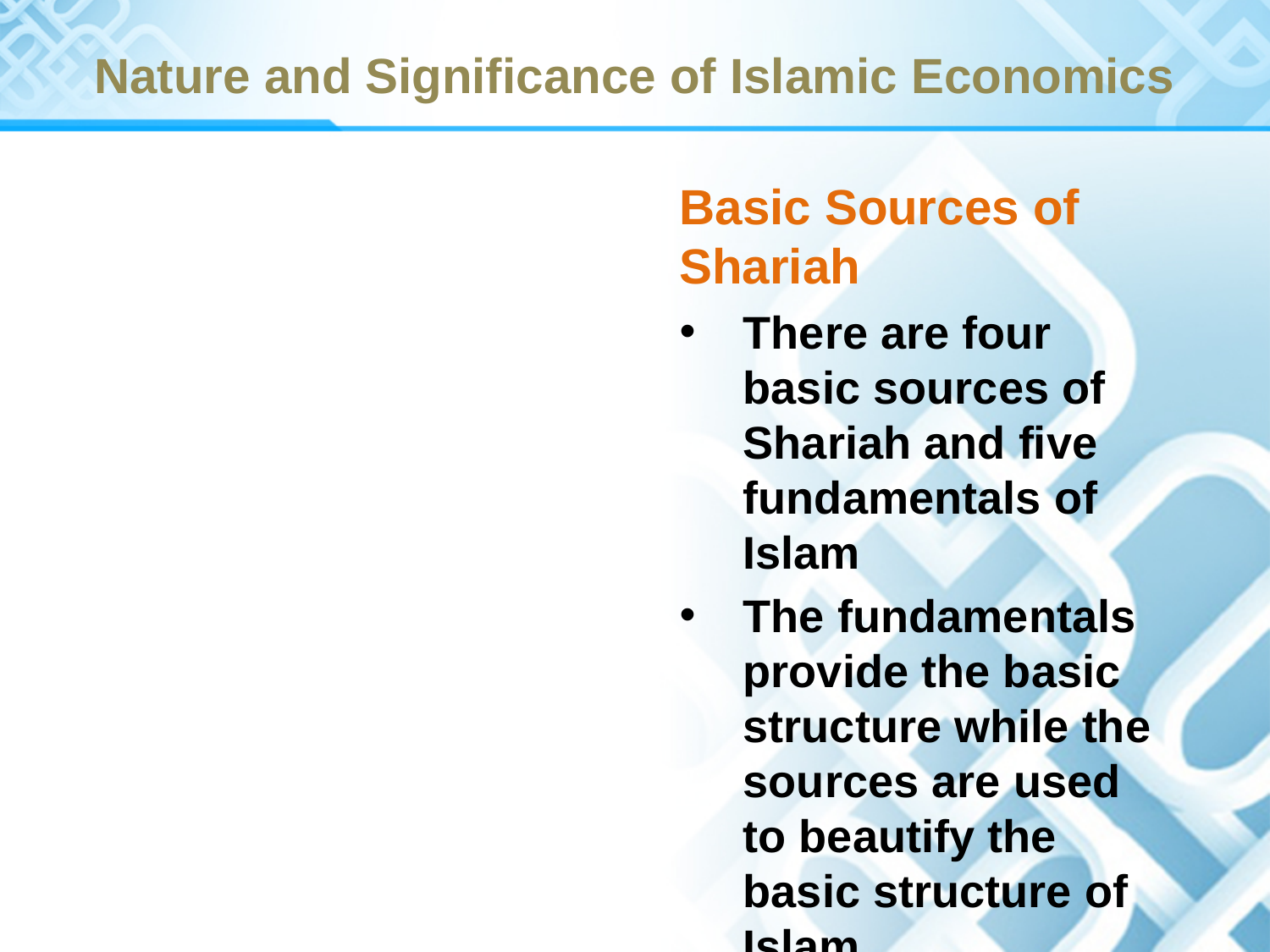

Nature and Significance of Islamic Economics
Basic Sources of Shariah
There are four basic sources of Shariah and five fundamentals of Islam
The fundamentals provide the basic structure while the sources are used to beautify the basic structure of Islam